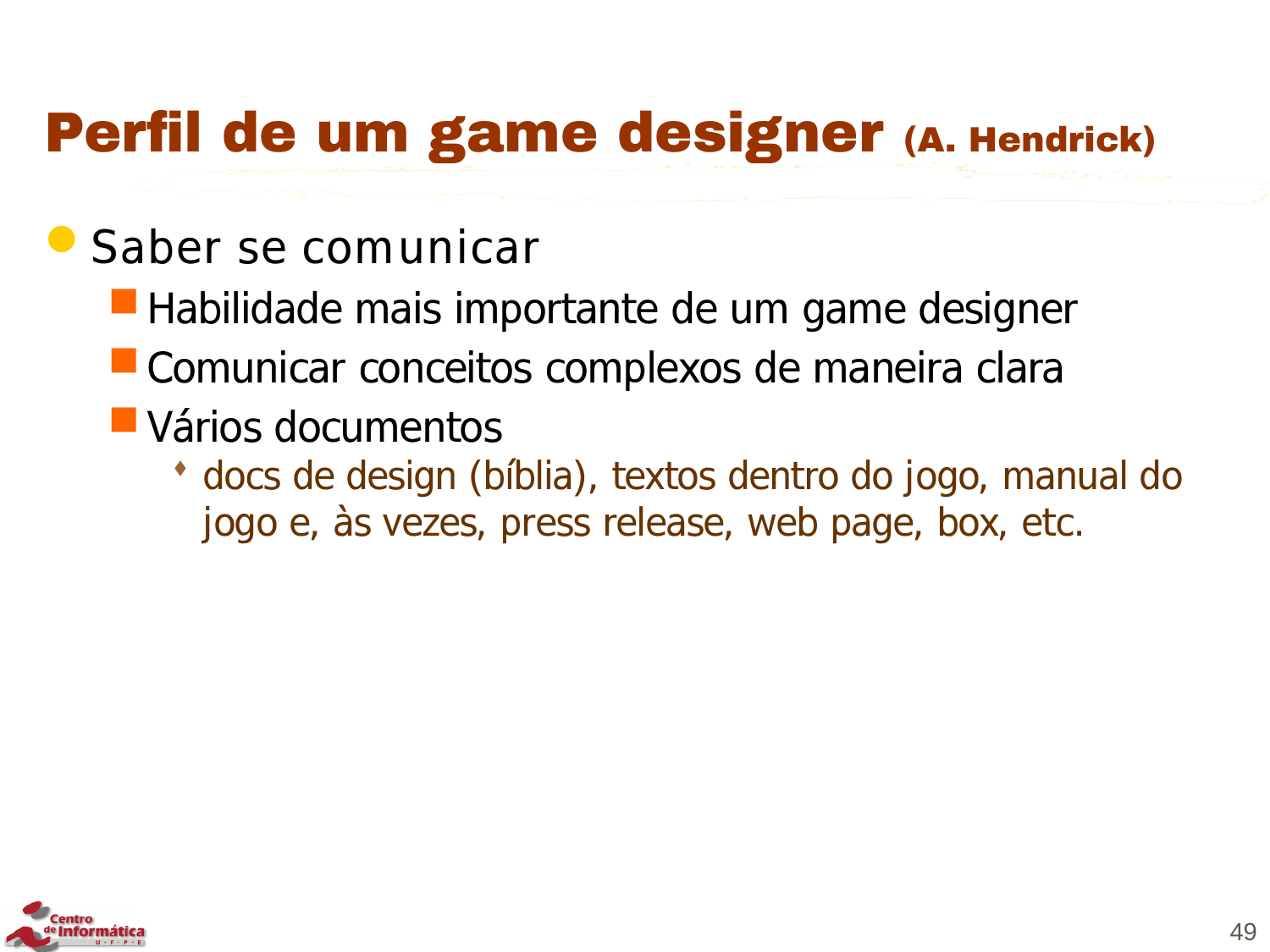

# Perfil de um game designer (A. Hendrick)
Saber se comunicar
Habilidade mais importante de um game designer
Comunicar conceitos complexos de maneira clara
Vários documentos
docs de design (bíblia), textos dentro do jogo, manual do jogo e, às vezes, press release, web page, box, etc.

49